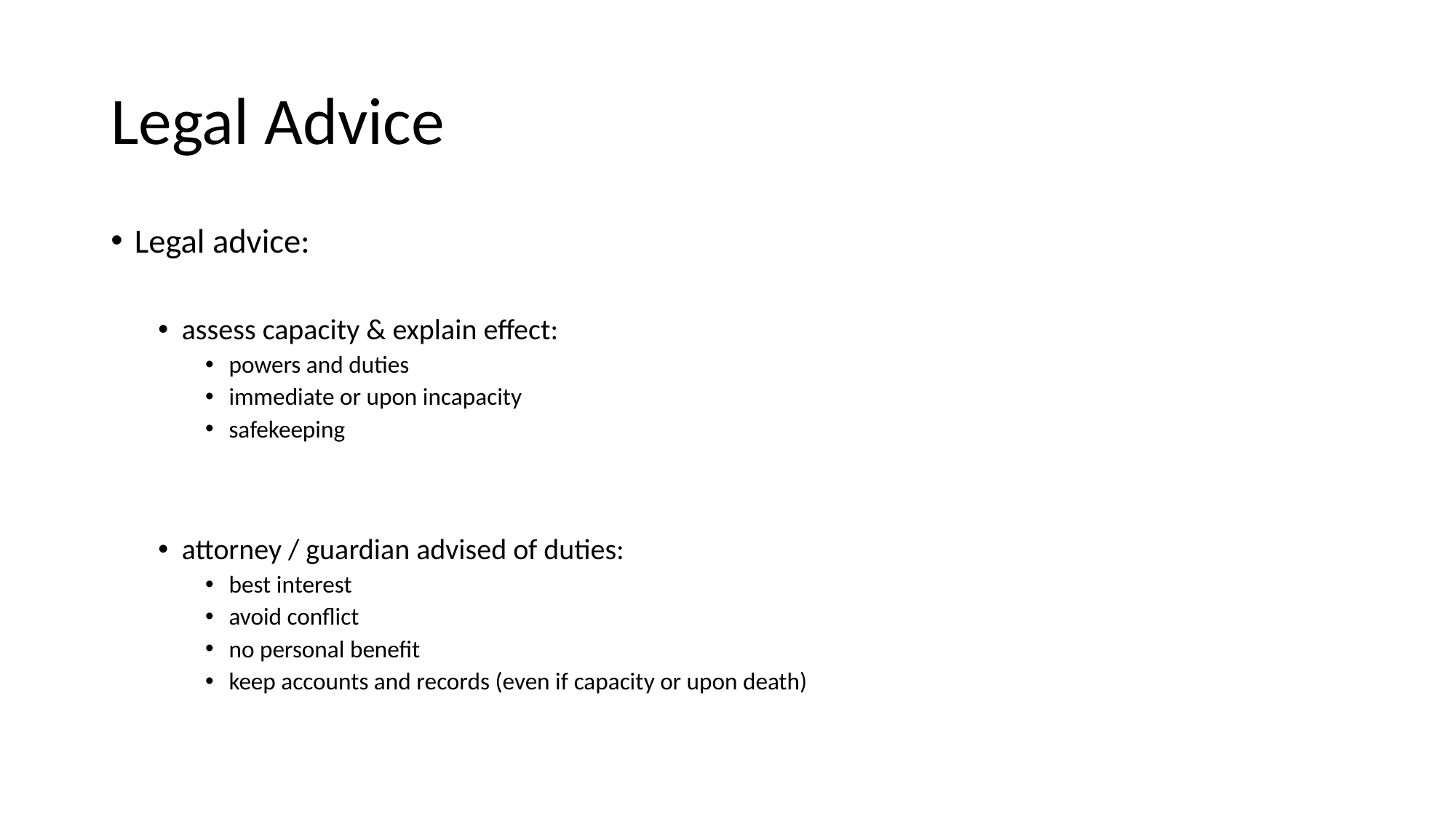

# Legal Advice
Legal advice:

assess capacity & explain effect:
powers and duties
immediate or upon incapacity
safekeeping

attorney / guardian advised of duties:
best interest
avoid conflict
no personal benefit
keep accounts and records (even if capacity or upon death)